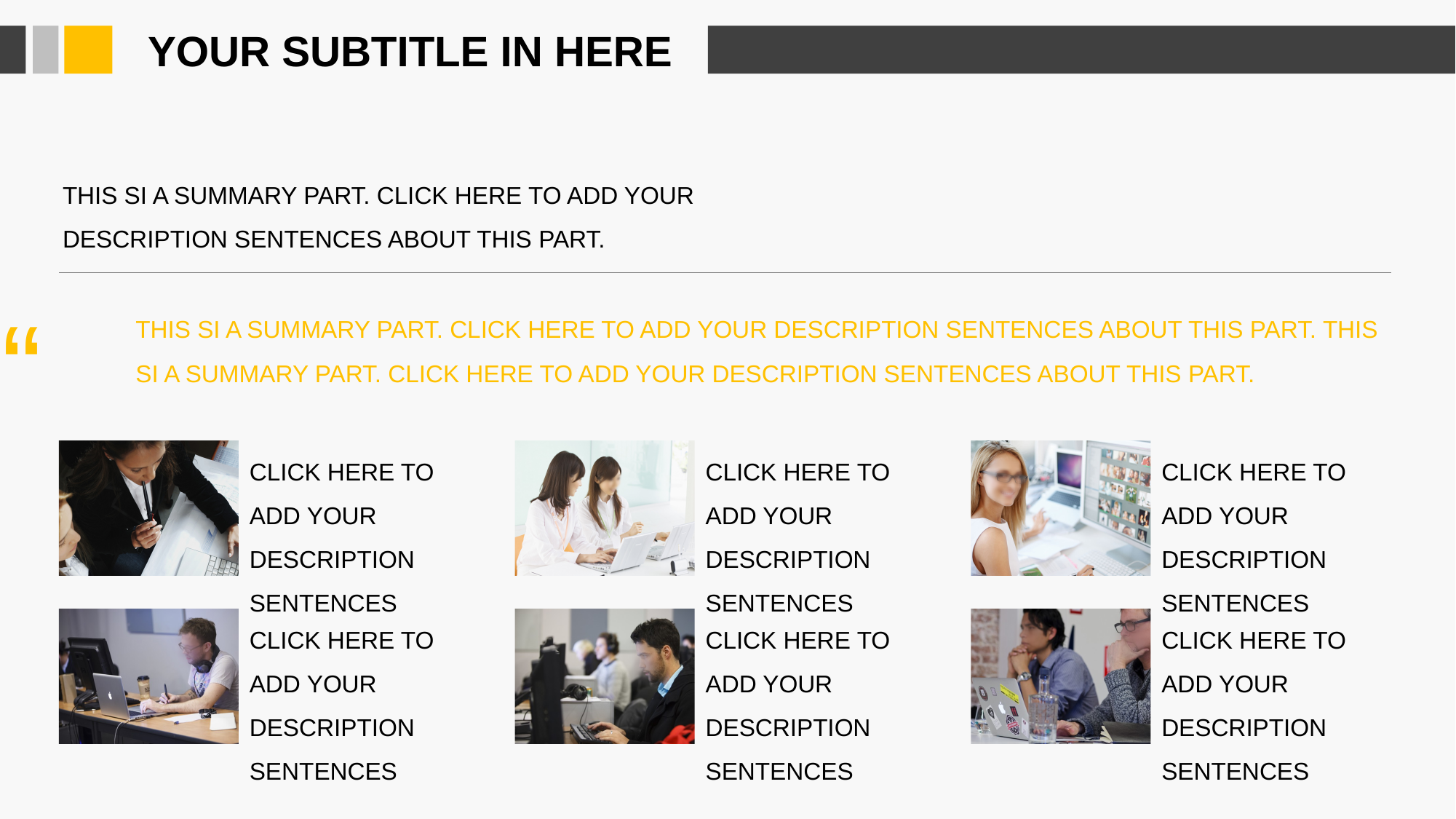

YOUR SUBTITLE IN HERE

THIS SI A SUMMARY PART. CLICK HERE TO ADD YOUR DESCRIPTION SENTENCES ABOUT THIS PART.
“
THIS SI A SUMMARY PART. CLICK HERE TO ADD YOUR DESCRIPTION SENTENCES ABOUT THIS PART. THIS SI A SUMMARY PART. CLICK HERE TO ADD YOUR DESCRIPTION SENTENCES ABOUT THIS PART.
CLICK HERE TO ADD YOUR DESCRIPTION SENTENCES
CLICK HERE TO ADD YOUR DESCRIPTION SENTENCES
CLICK HERE TO ADD YOUR DESCRIPTION SENTENCES

CLICK HERE TO ADD YOUR DESCRIPTION SENTENCES
CLICK HERE TO ADD YOUR DESCRIPTION SENTENCES
CLICK HERE TO ADD YOUR DESCRIPTION SENTENCES